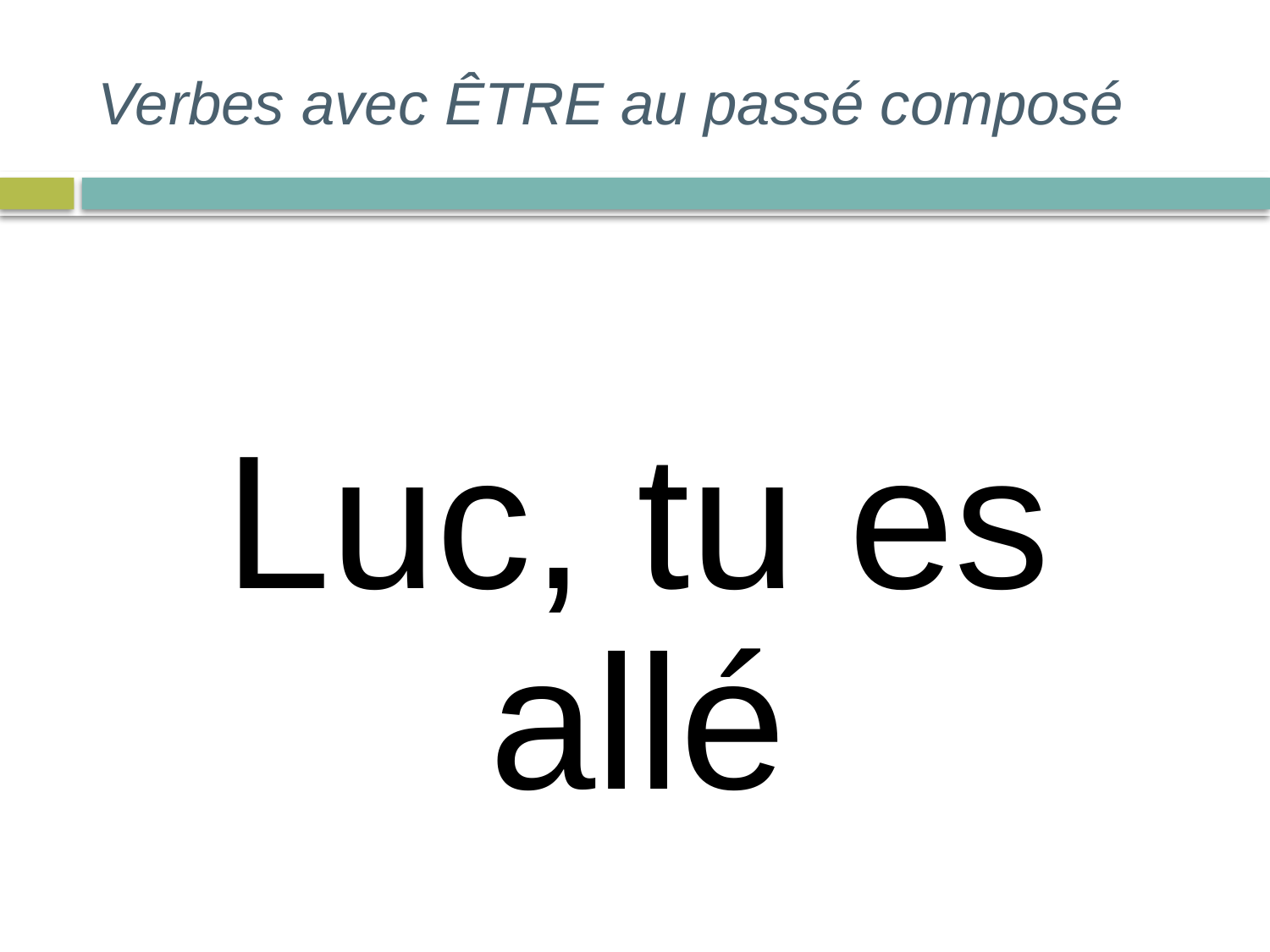

# Verbes avec ÊTRE au passé composé
Luc, tu es
allé